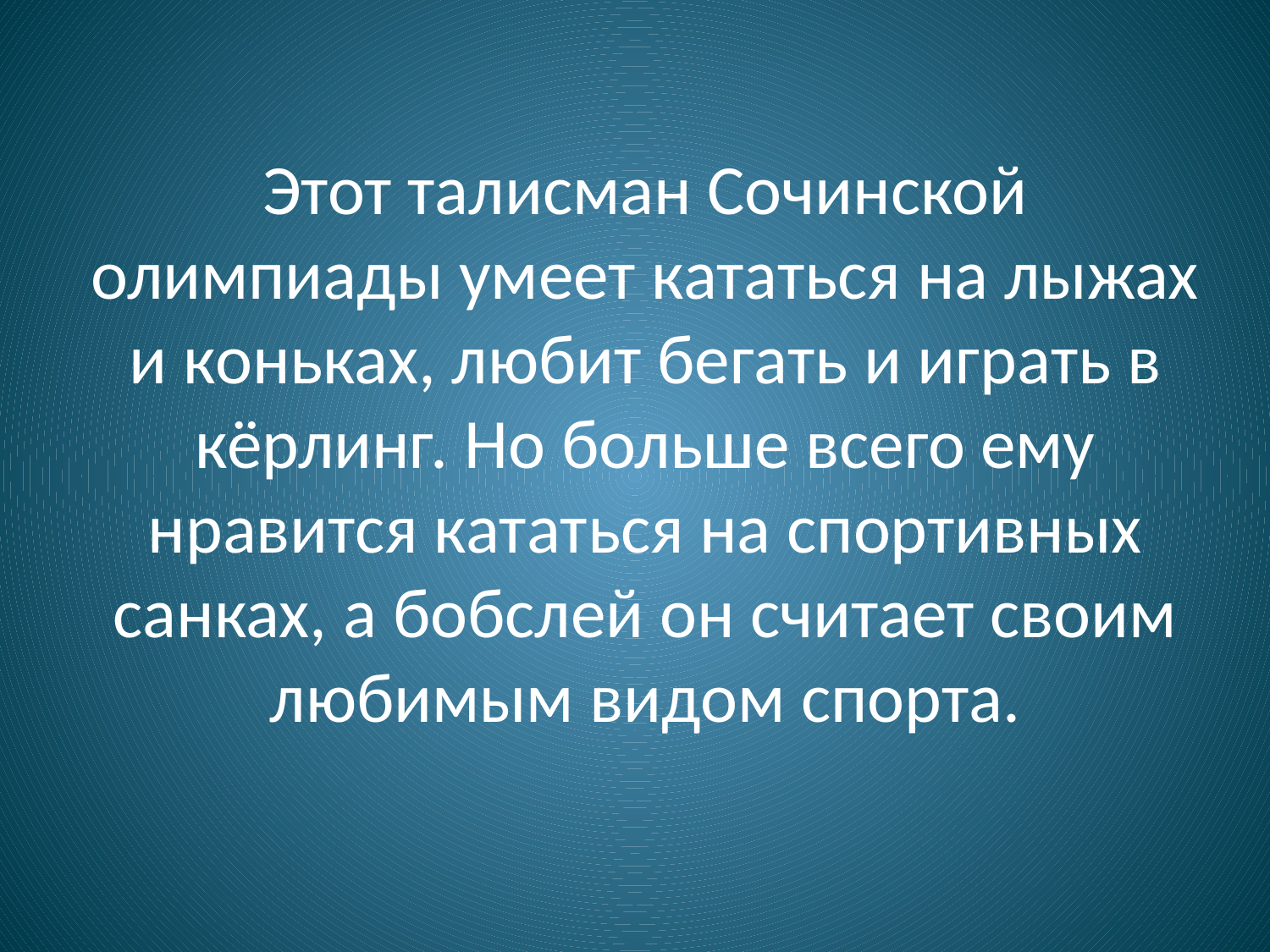

Этот талисман Сочинской олимпиады умеет кататься на лыжах и коньках, любит бегать и играть в кёрлинг. Но больше всего ему нравится кататься на спортивных санках, а бобслей он считает своим любимым видом спорта.